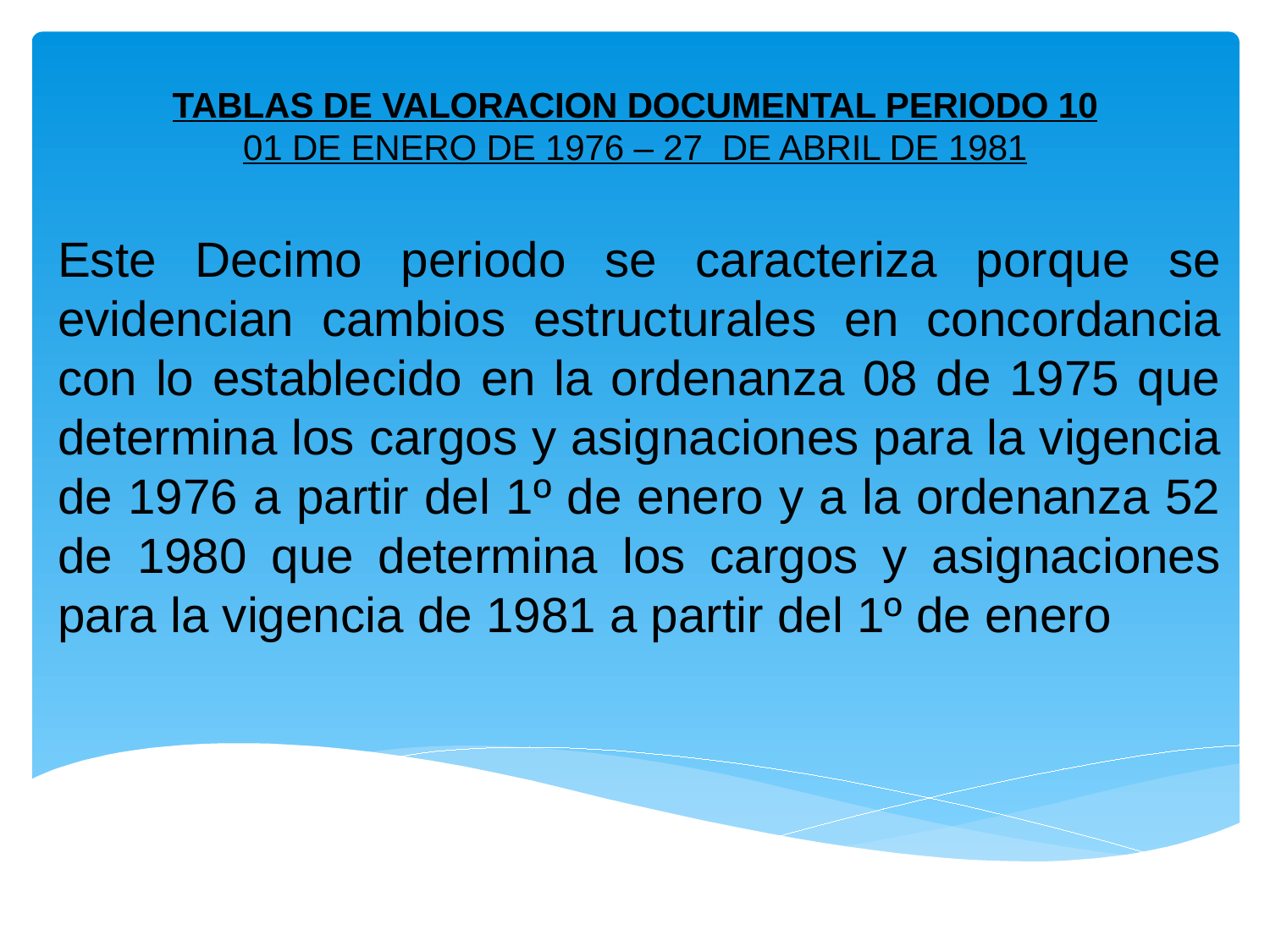

# TABLAS DE VALORACION DOCUMENTAL PERIODO 10 01 DE ENERO DE 1976 – 27  DE ABRIL DE 1981

Este Decimo periodo se caracteriza porque se evidencian cambios estructurales en concordancia con lo establecido en la ordenanza 08 de 1975 que determina los cargos y asignaciones para la vigencia de 1976 a partir del 1º de enero y a la ordenanza 52 de 1980 que determina los cargos y asignaciones para la vigencia de 1981 a partir del 1º de enero